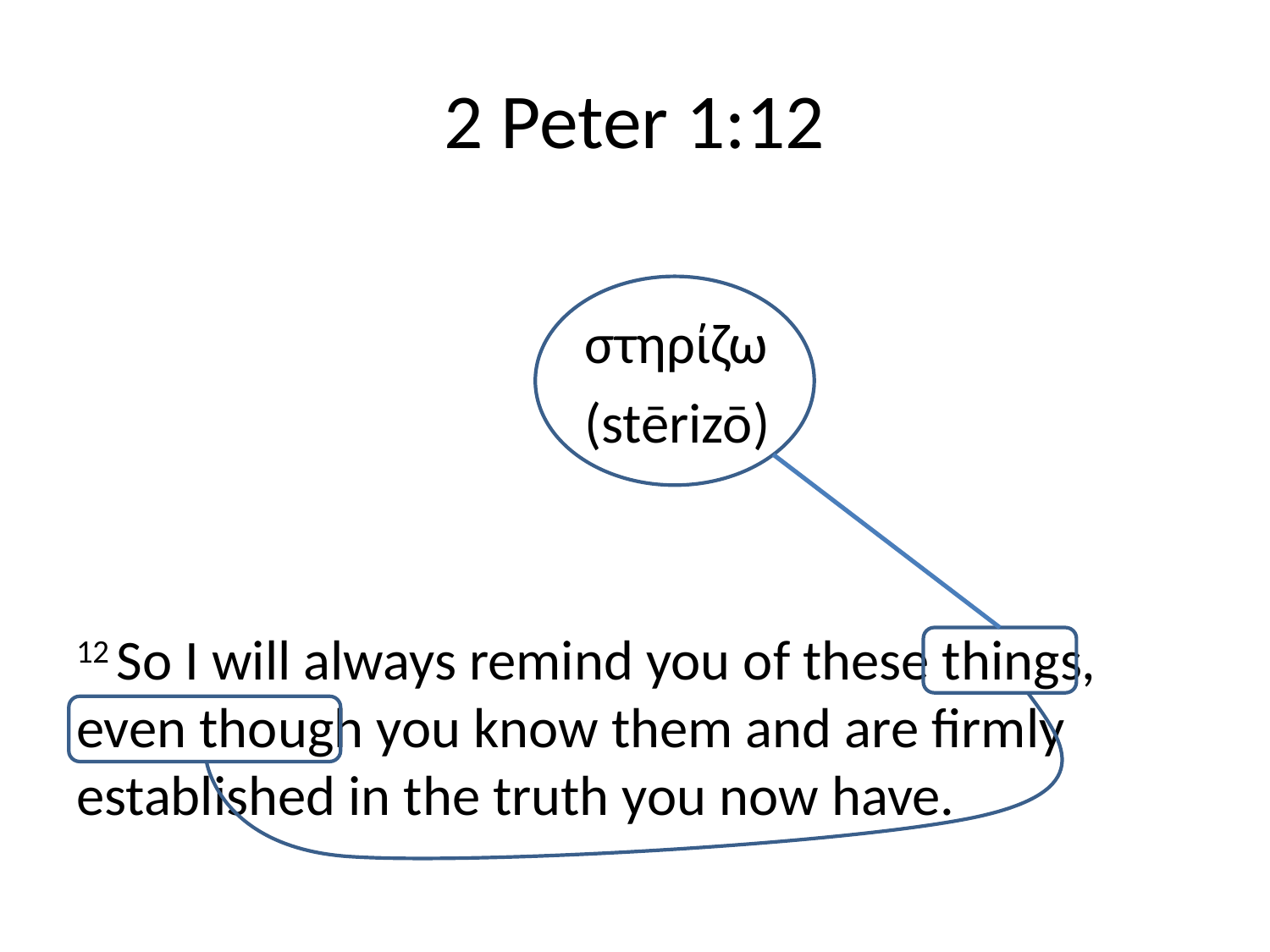

# 2 Peter 1:12

				στηρίζω
				(stērizō)

12 So I will always remind you of these things, even though you know them and are firmly established in the truth you now have.